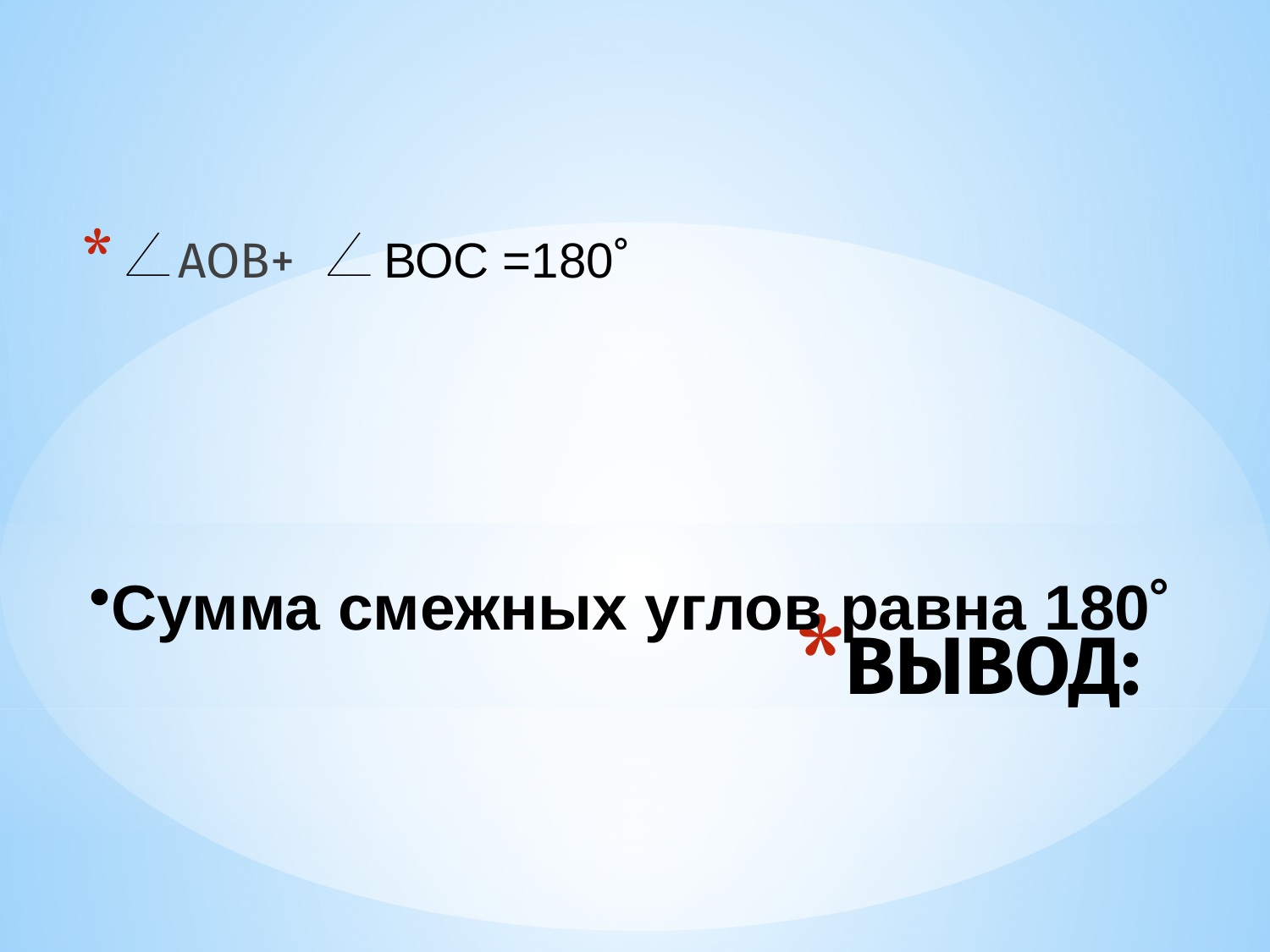

АОВ+
ВОС =180˚

Сумма смежных углов равна 180˚

# ВЫВОД: